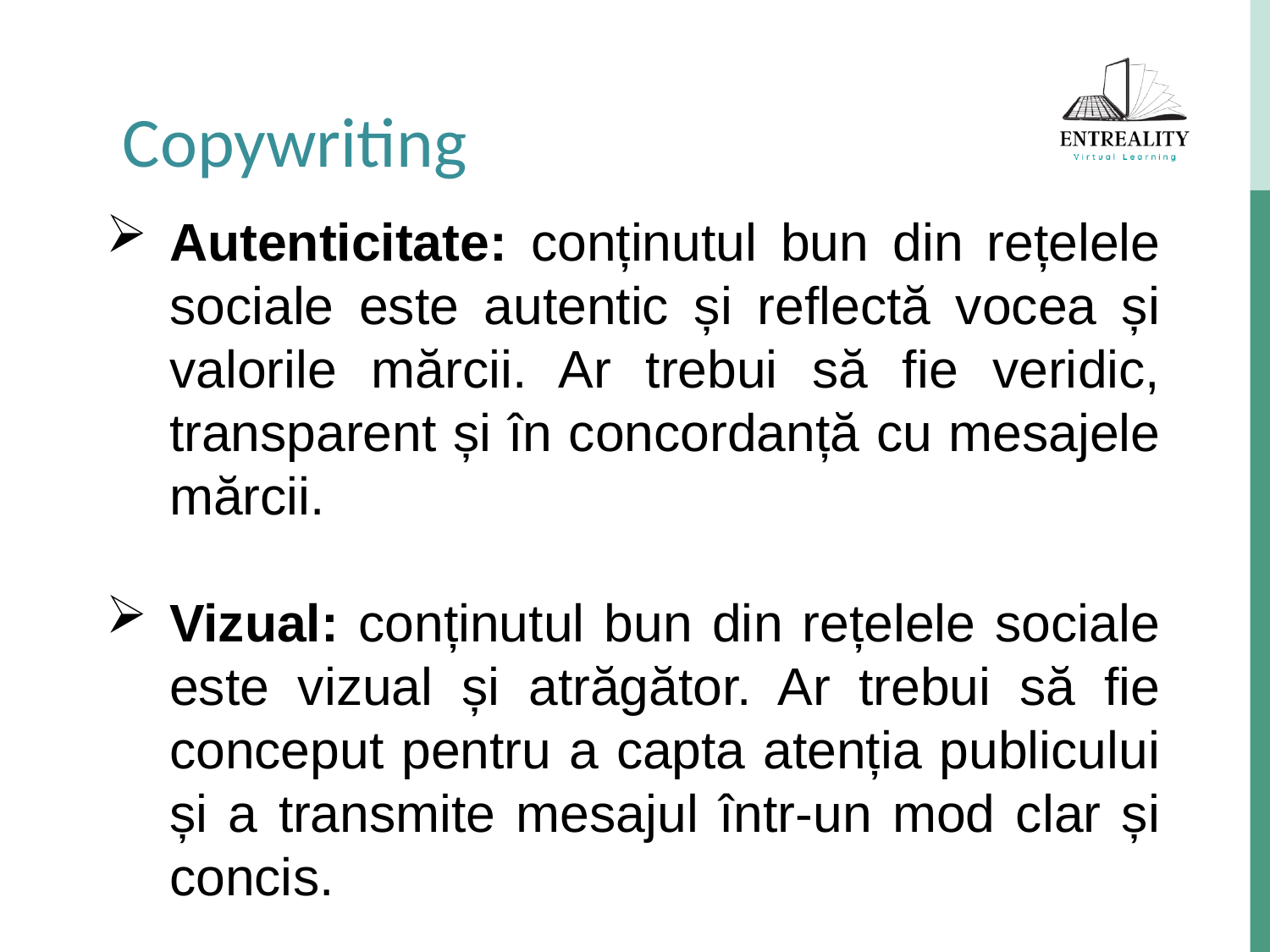

Copywriting
Autenticitate: conținutul bun din rețelele sociale este autentic și reflectă vocea și valorile mărcii. Ar trebui să fie veridic, transparent și în concordanță cu mesajele mărcii.

Vizual: conținutul bun din rețelele sociale este vizual și atrăgător. Ar trebui să fie conceput pentru a capta atenția publicului și a transmite mesajul într-un mod clar și concis.